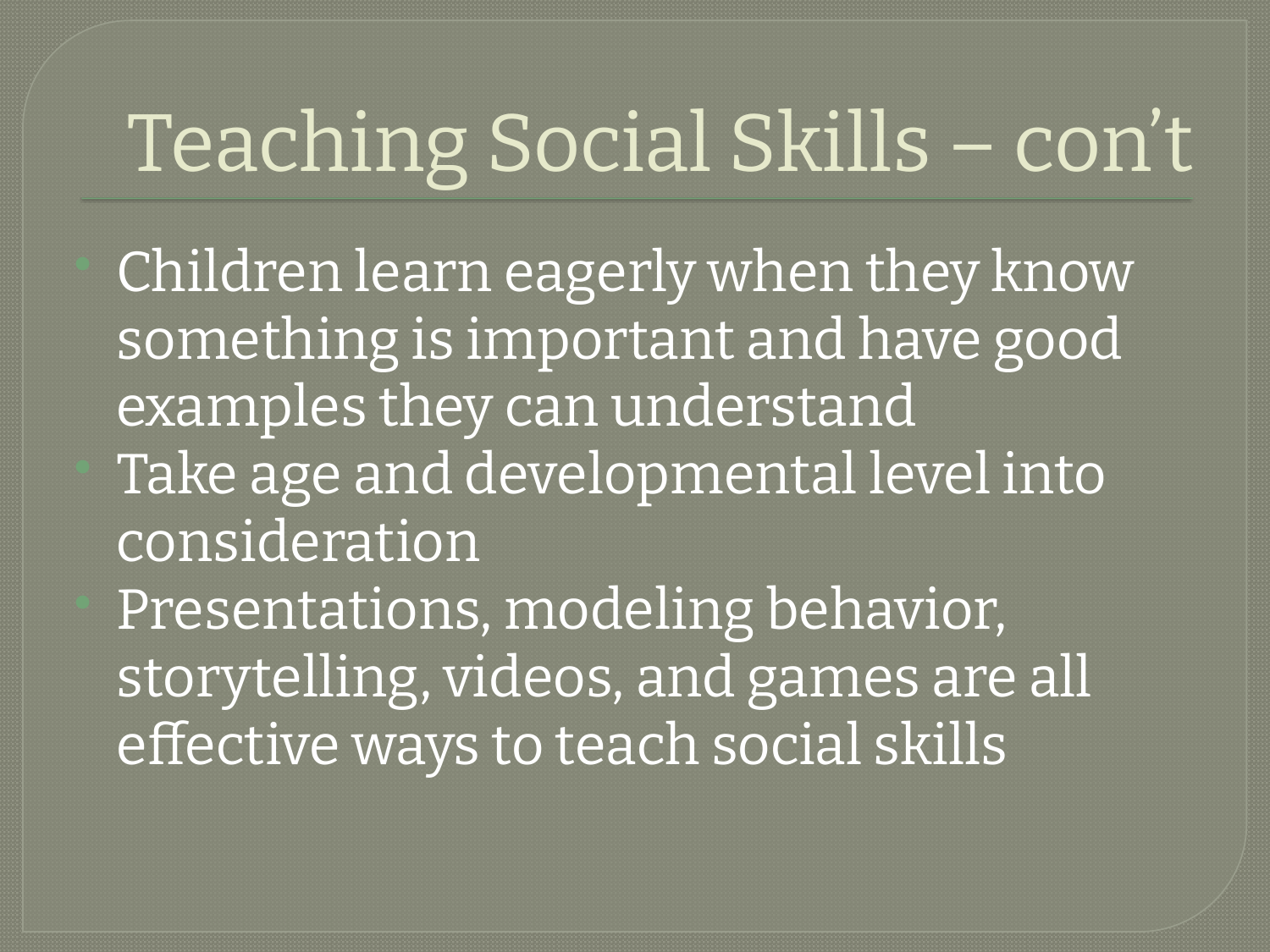

# Teaching Social Skills – con’t
Children learn eagerly when they know something is important and have good examples they can understand
Take age and developmental level into consideration
Presentations, modeling behavior, storytelling, videos, and games are all effective ways to teach social skills